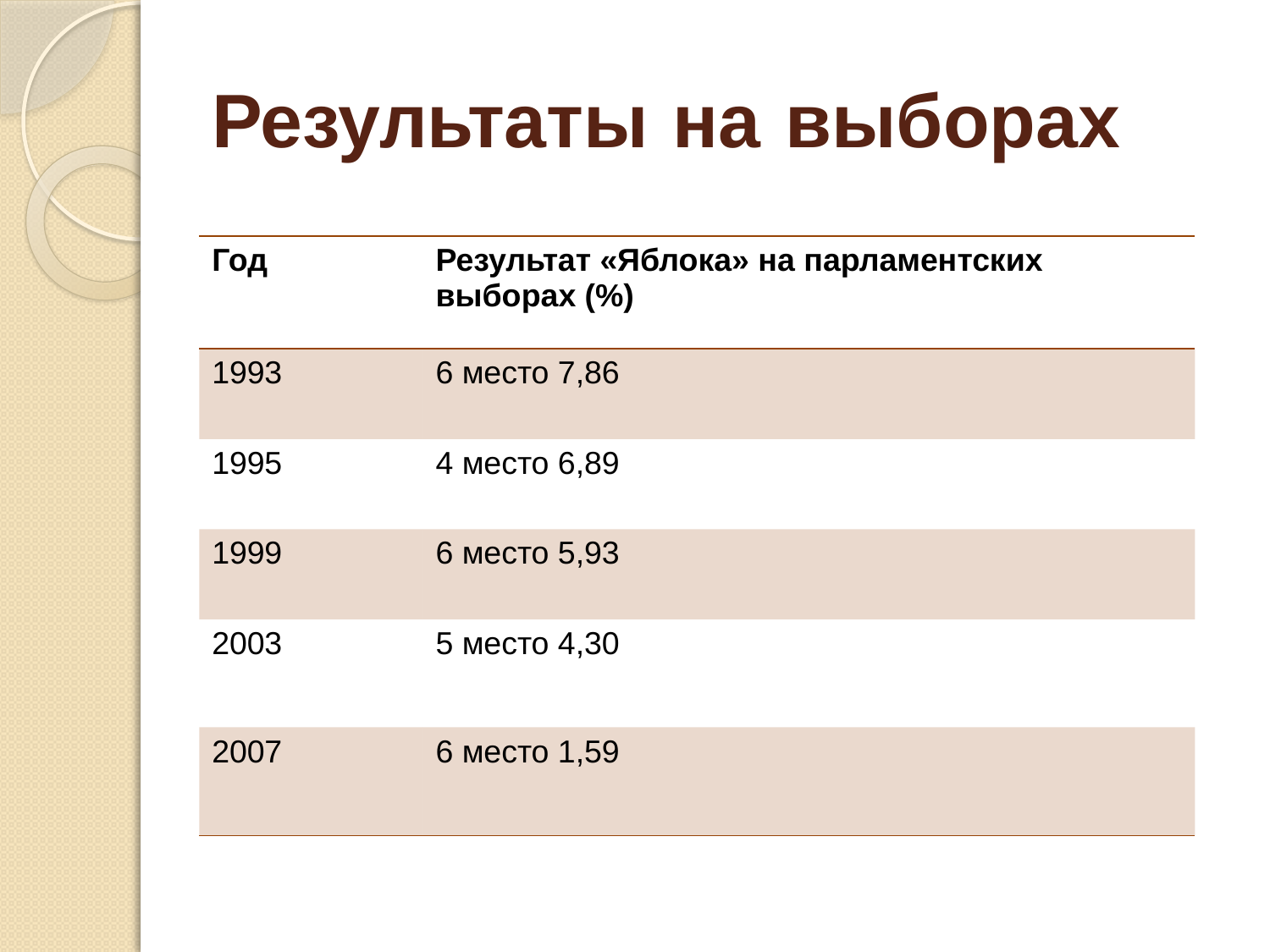

# Результаты на выборах
| Год | Результат «Яблока» на парламентских выборах (%) |
| --- | --- |
| 1993 | 6 место 7,86 |
| 1995 | 4 место 6,89 |
| 1999 | 6 место 5,93 |
| 2003 | 5 место 4,30 |
| 2007 | 6 место 1,59 |